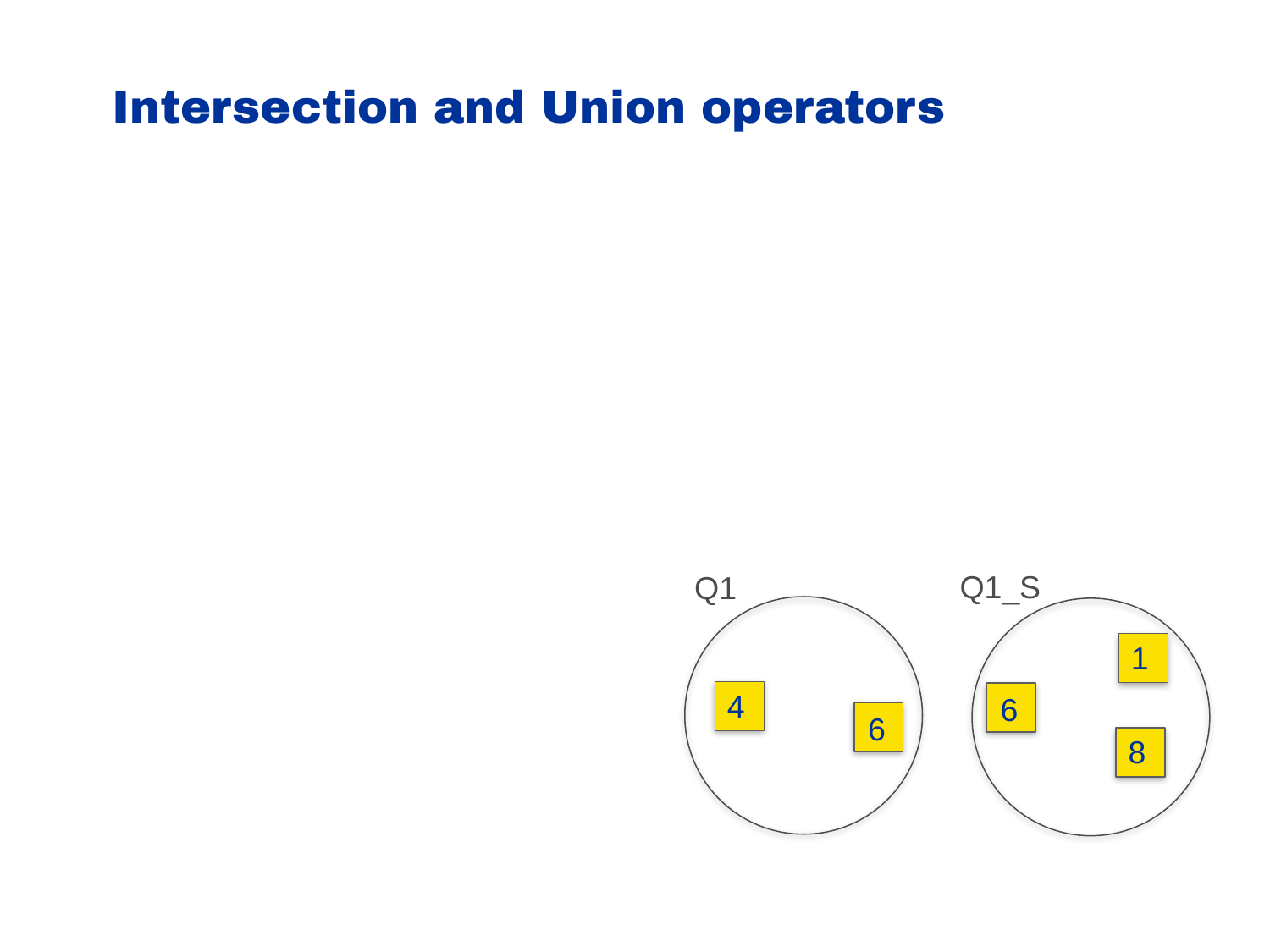

# Intersection and Union operators
Q1_S
Q1

1

4

6

6

8